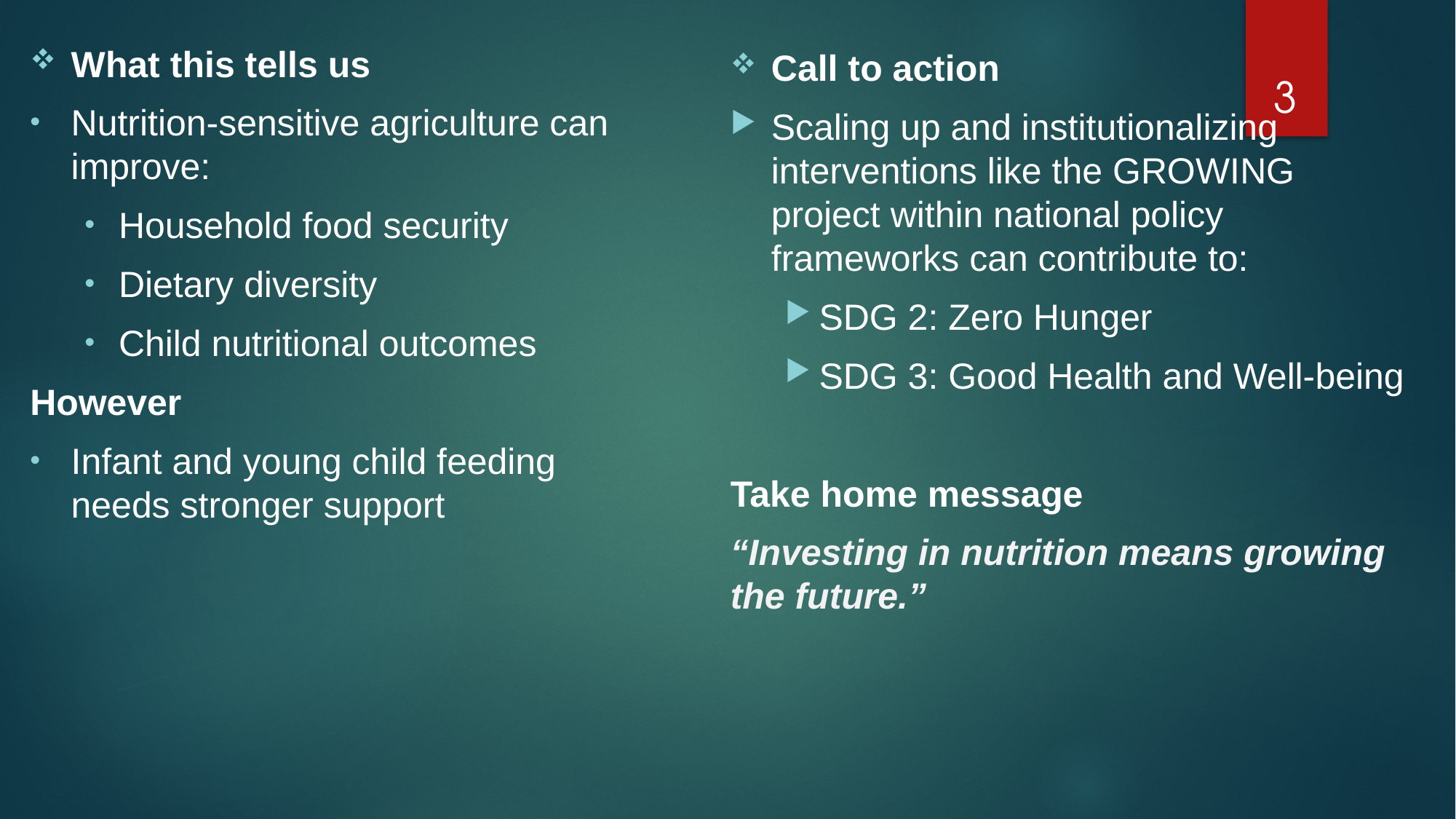

What this tells us
Nutrition-sensitive agriculture can improve:
Household food security
Dietary diversity
Child nutritional outcomes
However
Infant and young child feeding needs stronger support

3
Call to action
Scaling up and institutionalizing interventions like the GROWING project within national policy frameworks can contribute to:
SDG 2: Zero Hunger
SDG 3: Good Health and Well-being

Take home message
“Investing in nutrition means growing the future.”